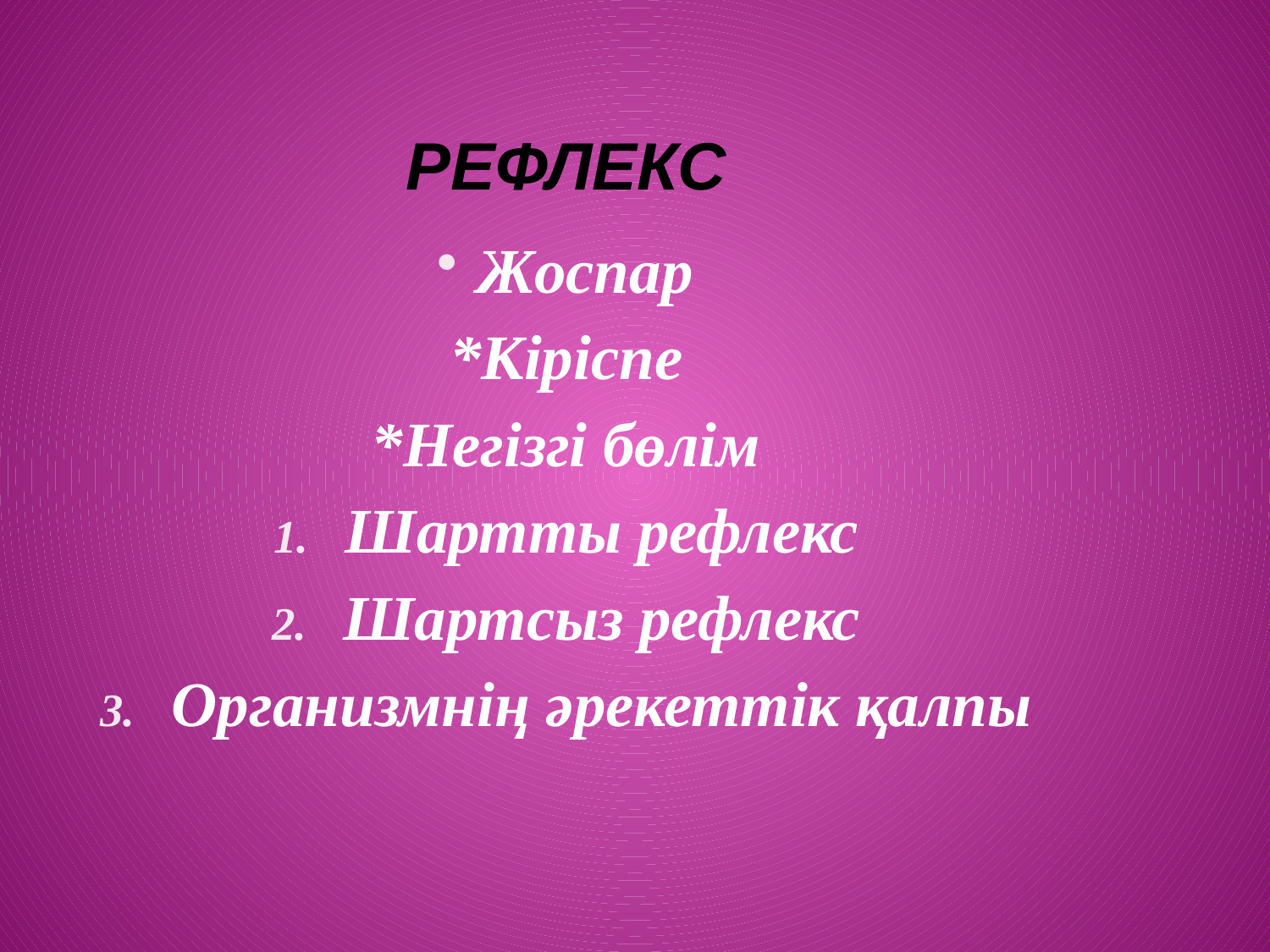

# Рефлекс
Жоспар
*Кіріспе
*Негізгі бөлім
Шартты рефлекс
Шартсыз рефлекс
Организмнің әрекеттік қалпы